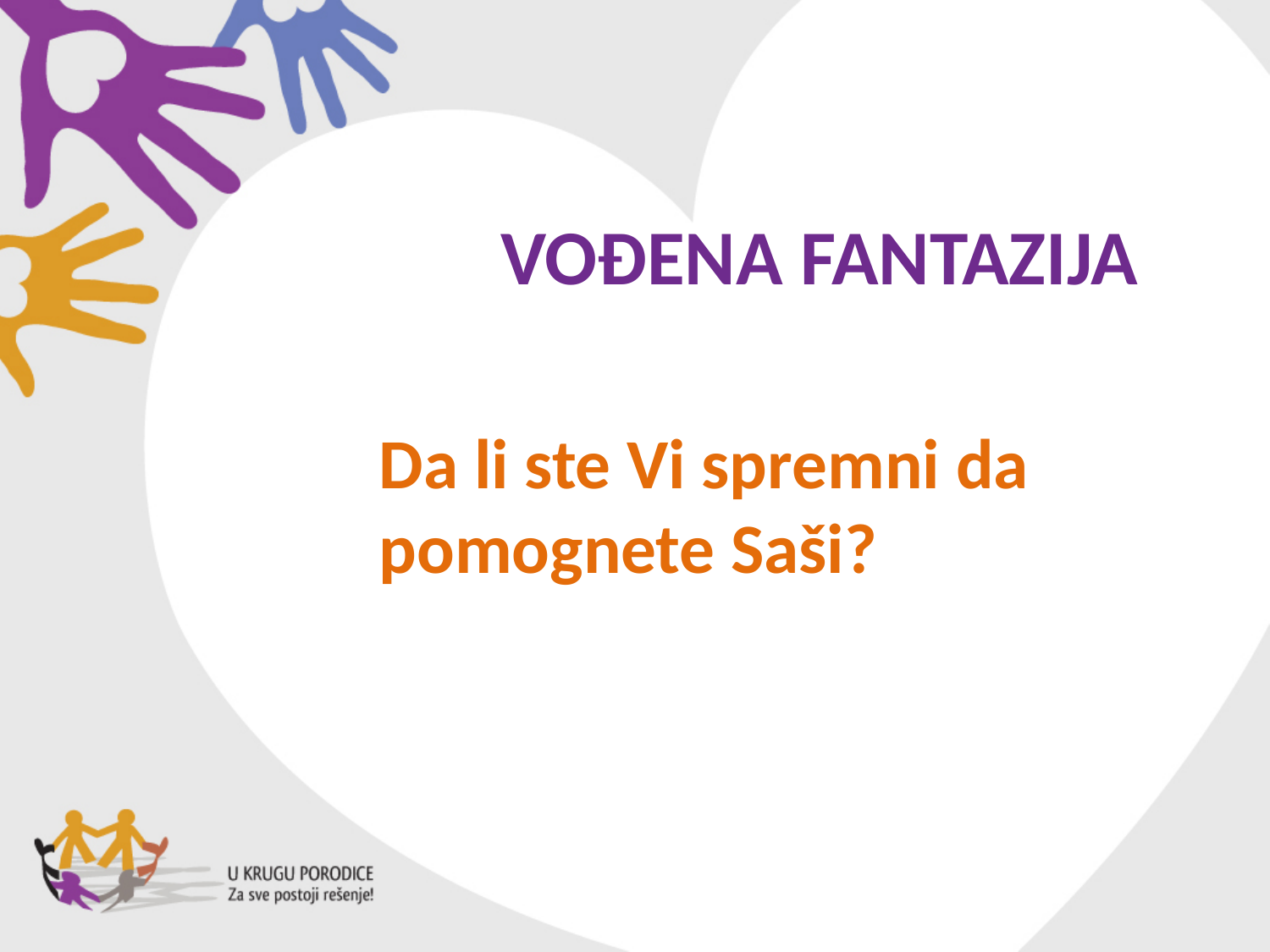

#
VOĐENA FANTAZIJA
Da li ste Vi spremni da pomognete Saši?